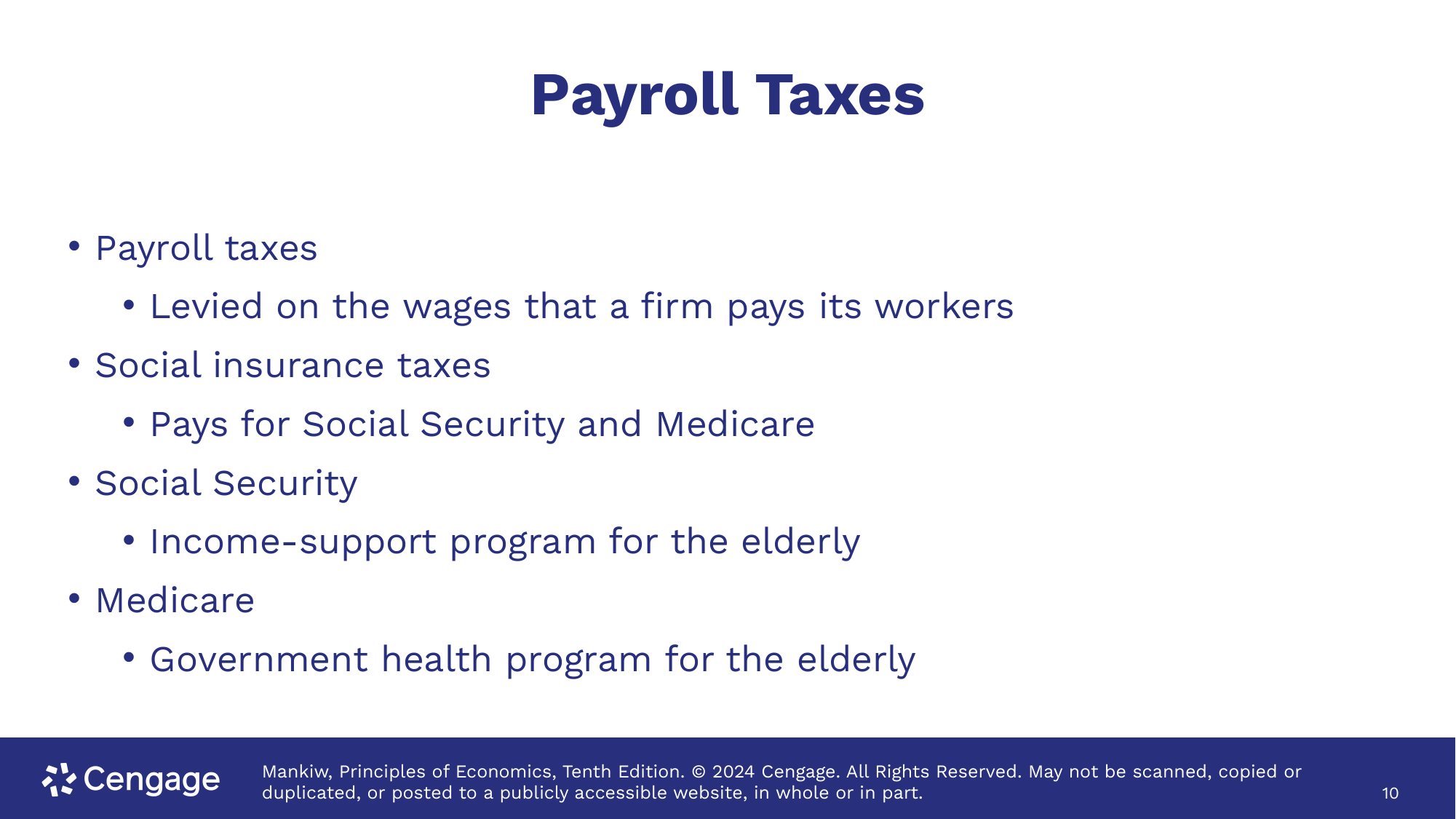

# Payroll Taxes
Payroll taxes
Levied on the wages that a firm pays its workers
Social insurance taxes
Pays for Social Security and Medicare
Social Security
Income-support program for the elderly
Medicare
Government health program for the elderly